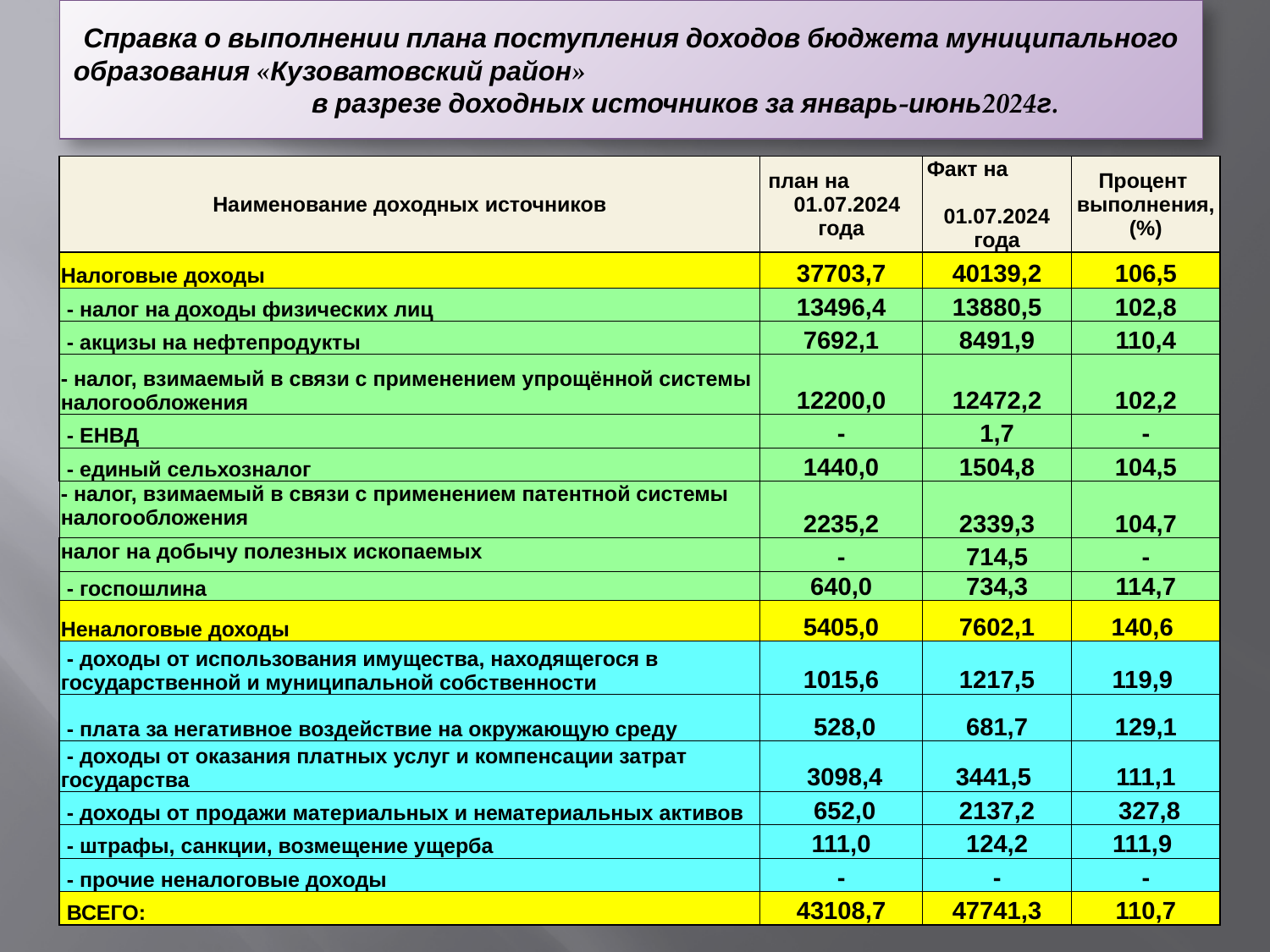

# Справка о выполнении плана поступления доходов бюджета муниципального образования «Кузоватовский район»                                                                                                          в разрезе доходных источников за январь-июнь2024г.
| Наименование доходных источников | план на 01.07.2024 года | Факт на 01.07.2024 года | Процент выполнения, (%) |
| --- | --- | --- | --- |
| Налоговые доходы | 37703,7 | 40139,2 | 106,5 |
| - налог на доходы физических лиц | 13496,4 | 13880,5 | 102,8 |
| - акцизы на нефтепродукты | 7692,1 | 8491,9 | 110,4 |
| - налог, взимаемый в связи с применением упрощённой системы налогообложения | 12200,0 | 12472,2 | 102,2 |
| - ЕНВД | - | 1,7 | - |
| - единый сельхозналог | 1440,0 | 1504,8 | 104,5 |
| - налог, взимаемый в связи с применением патентной системы налогообложения | 2235,2 | 2339,3 | 104,7 |
| налог на добычу полезных ископаемых | - | 714,5 | - |
| - госпошлина | 640,0 | 734,3 | 114,7 |
| Неналоговые доходы | 5405,0 | 7602,1 | 140,6 |
| - доходы от использования имущества, находящегося в государственной и муниципальной собственности | 1015,6 | 1217,5 | 119,9 |
| - плата за негативное воздействие на окружающую среду | 528,0 | 681,7 | 129,1 |
| - доходы от оказания платных услуг и компенсации затрат государства | 3098,4 | 3441,5 | 111,1 |
| - доходы от продажи материальных и нематериальных активов | 652,0 | 2137,2 | 327,8 |
| - штрафы, санкции, возмещение ущерба | 111,0 | 124,2 | 111,9 |
| - прочие неналоговые доходы | - | - | - |
| ВСЕГО: | 43108,7 | 47741,3 | 110,7 |